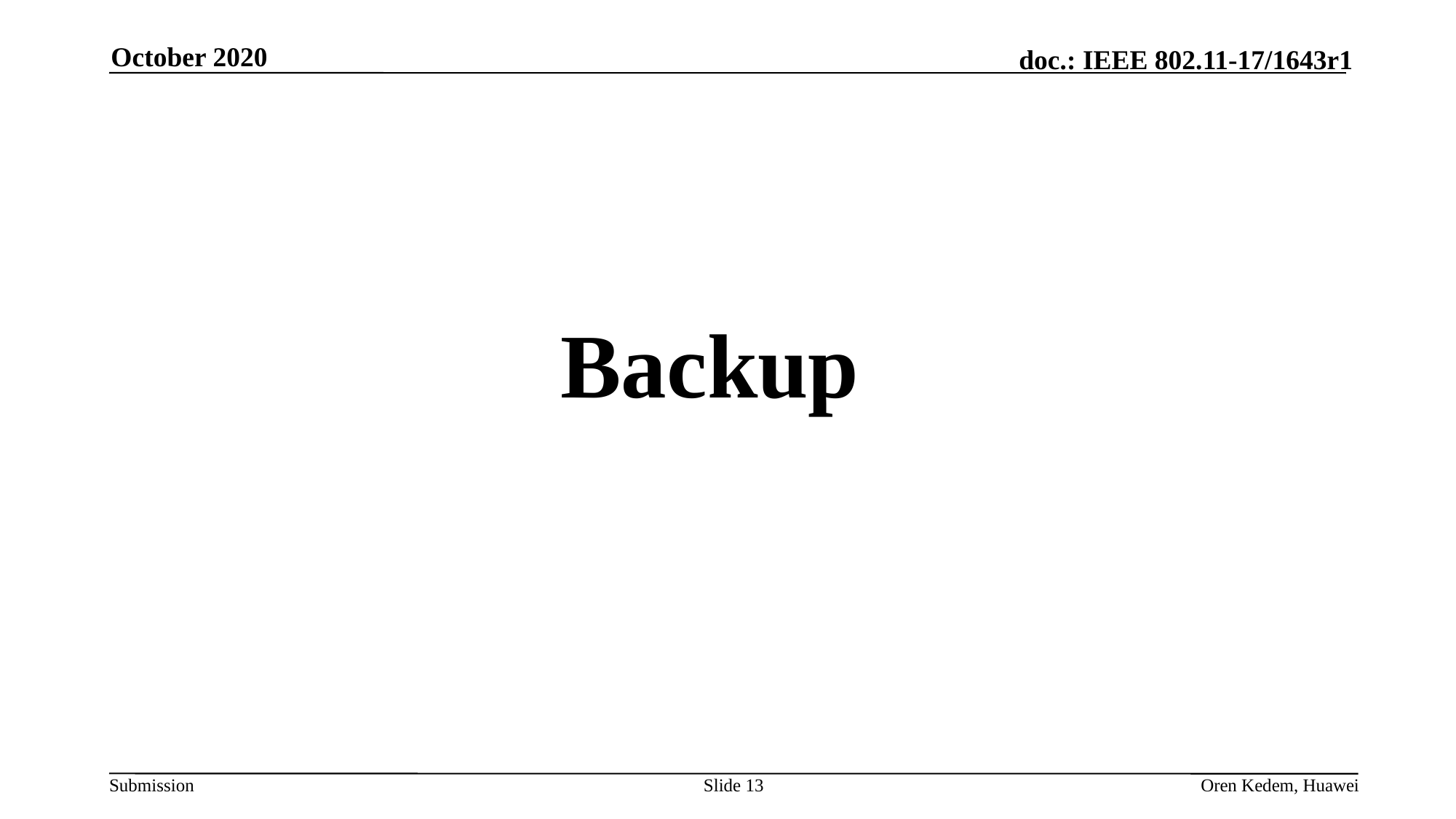

October 2020
# Backup
Slide 13
Oren Kedem, Huawei